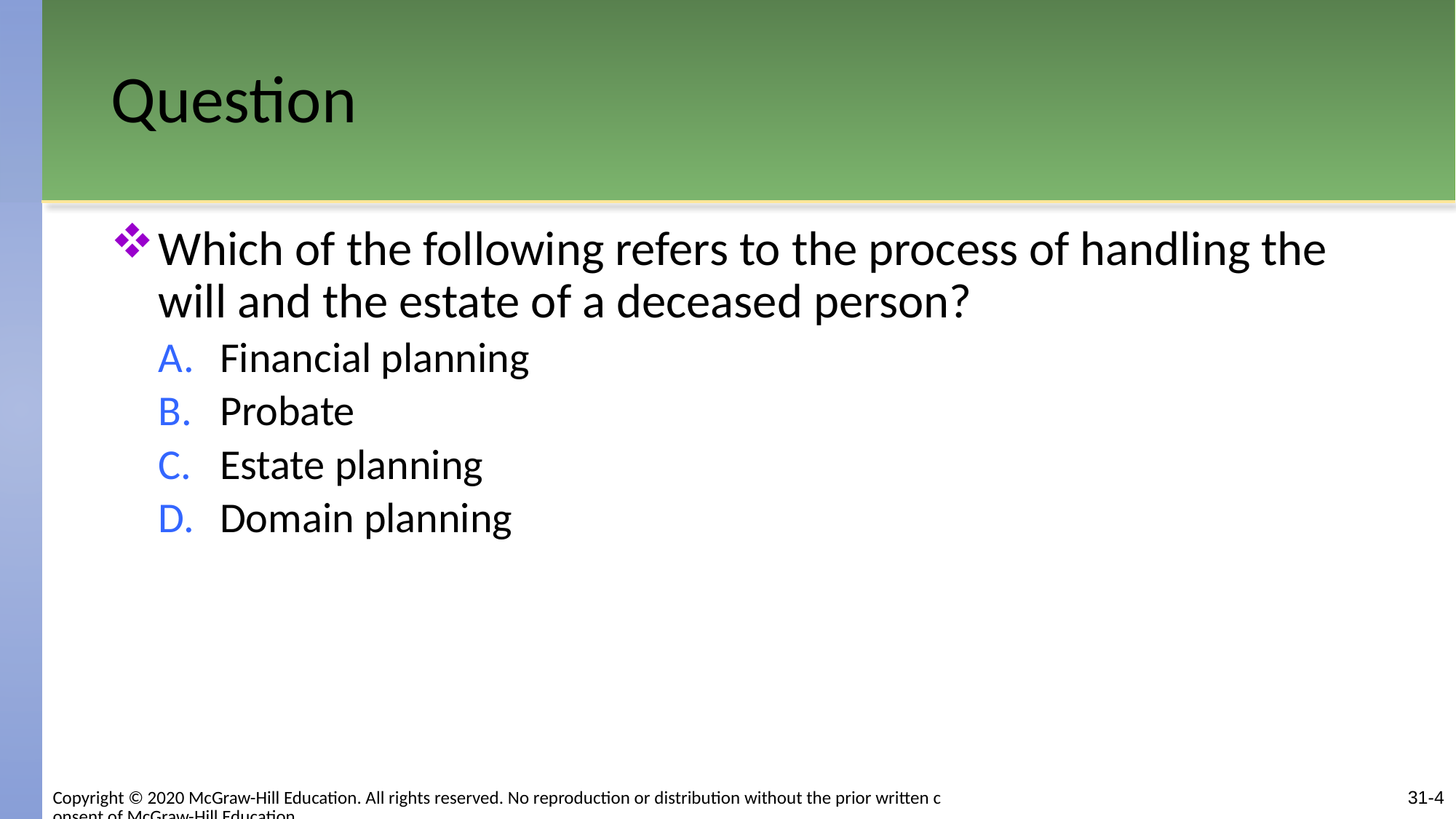

# Question
Which of the following refers to the process of handling the will and the estate of a deceased person?
Financial planning
Probate
Estate planning
Domain planning
Copyright © 2020 McGraw-Hill Education. All rights reserved. No reproduction or distribution without the prior written consent of McGraw-Hill Education.
31-4